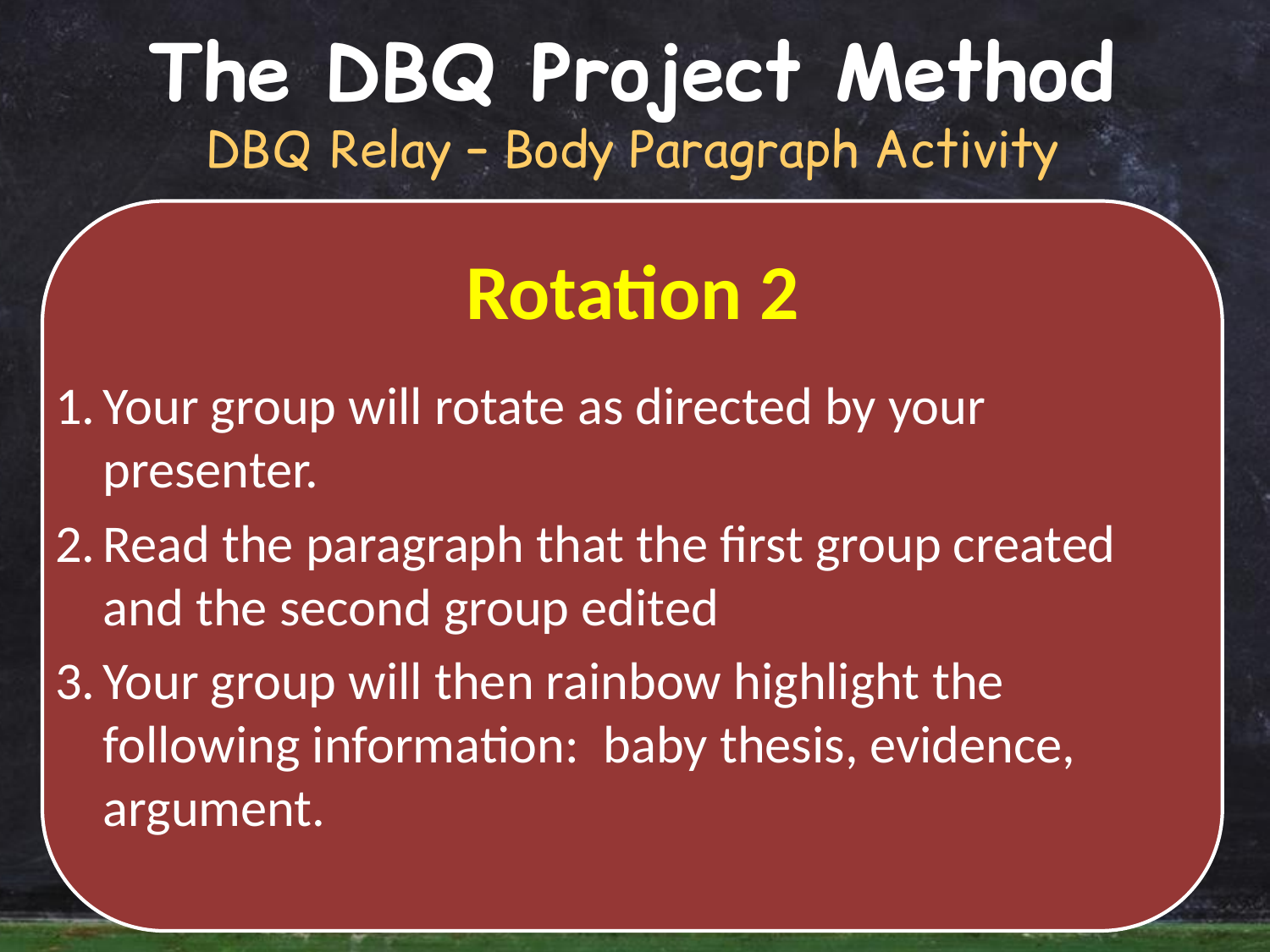

# The DBQ Project Method
DBQ Relay – Body Paragraph Activity

Rotation 2
Your group will rotate as directed by your presenter.
Read the paragraph that the first group created and the second group edited
Your group will then rainbow highlight the following information:  baby thesis, evidence, argument.